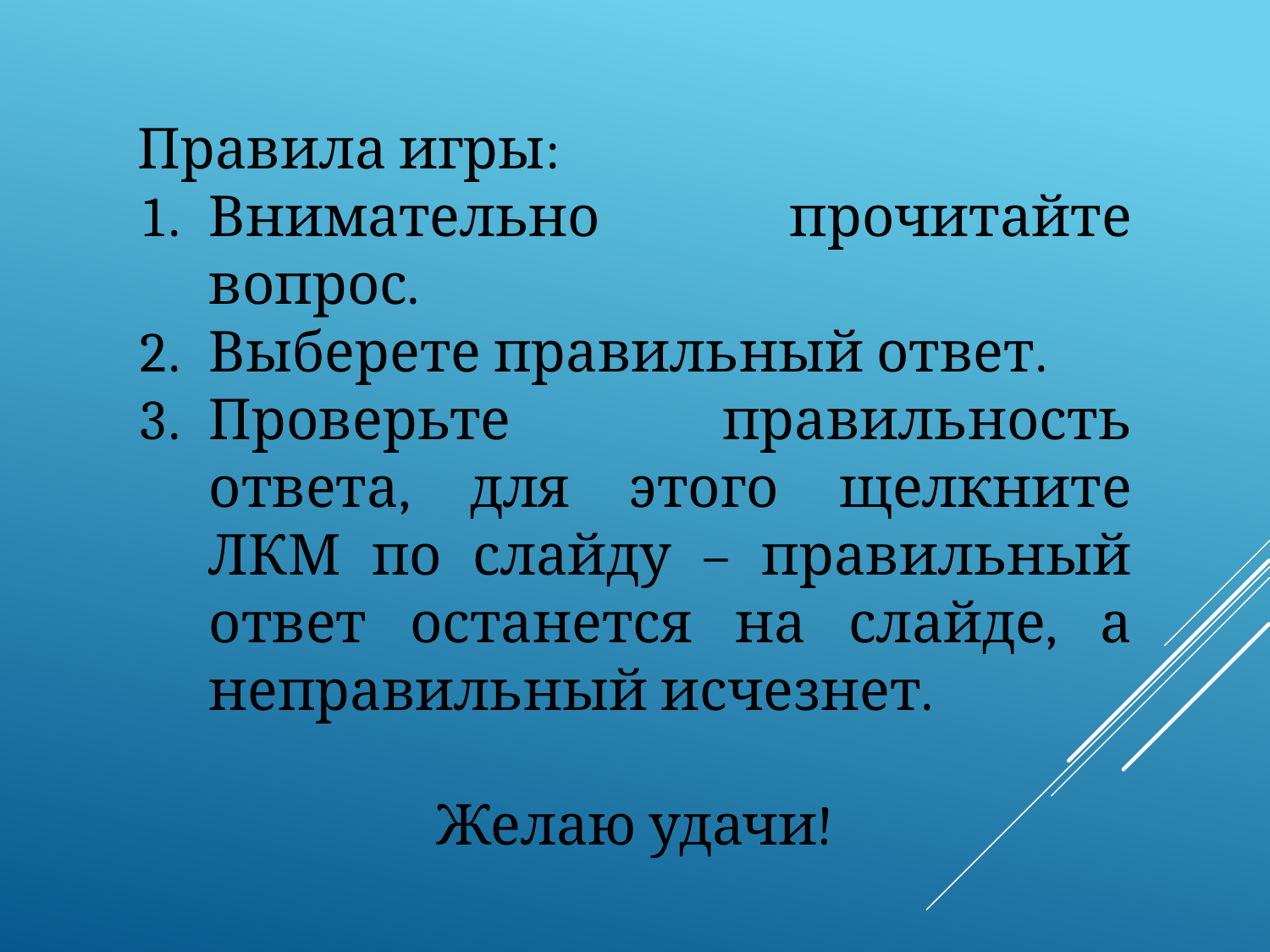

Правила игры:
Внимательно прочитайте вопрос.
Выберете правильный ответ.
Проверьте правильность ответа, для этого щелкните ЛКМ по слайду – правильный ответ останется на слайде, а неправильный исчезнет.

Желаю удачи!